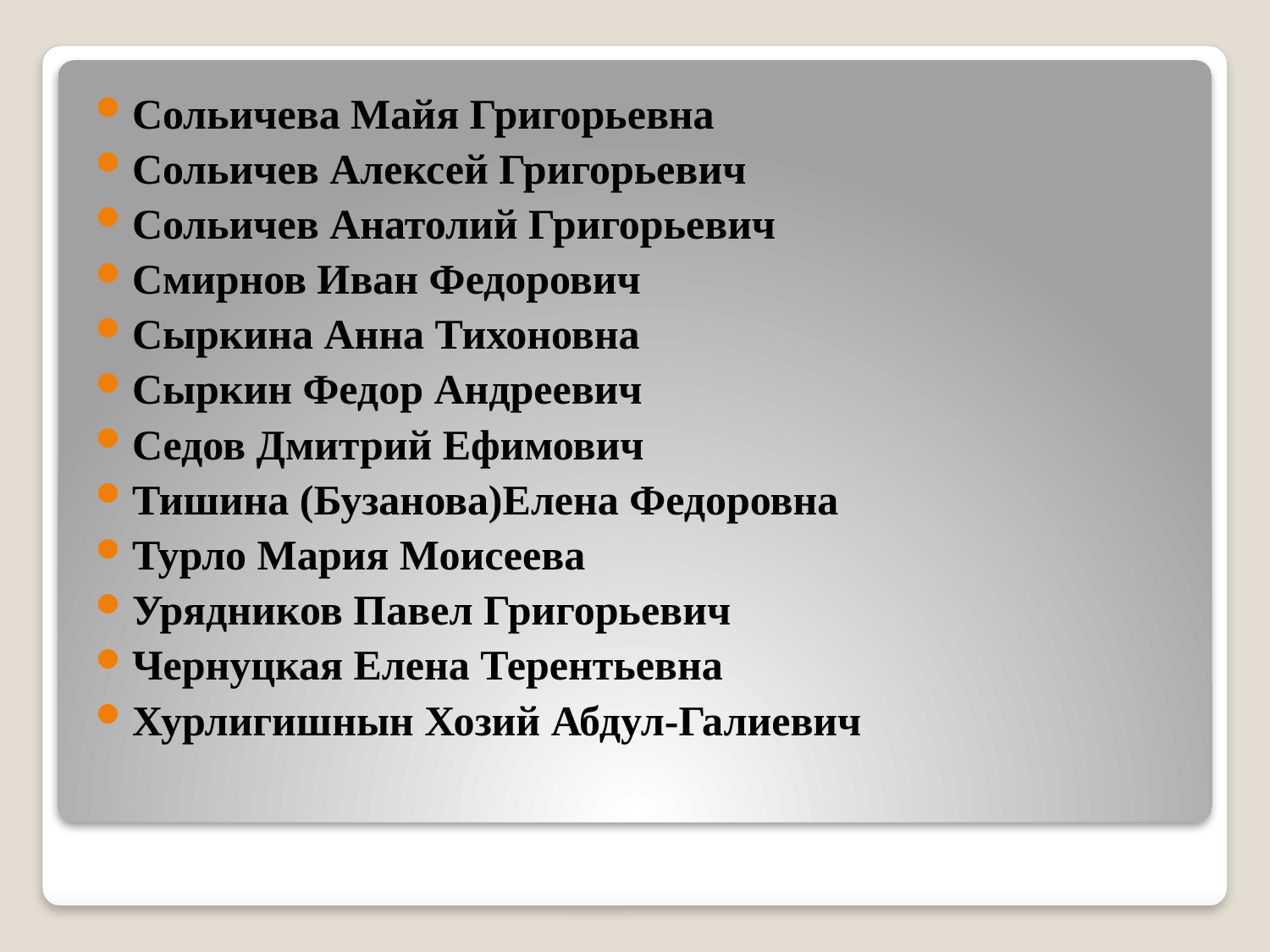

Сольичева Майя Григорьевна
Сольичев Алексей Григорьевич
Сольичев Анатолий Григорьевич
Смирнов Иван Федорович
Сыркина Анна Тихоновна
Сыркин Федор Андреевич
Седов Дмитрий Ефимович
Тишина (Бузанова)Елена Федоровна
Турло Мария Моисеева
Урядников Павел Григорьевич
Чернуцкая Елена Терентьевна
Хурлигишнын Хозий Абдул-Галиевич

#